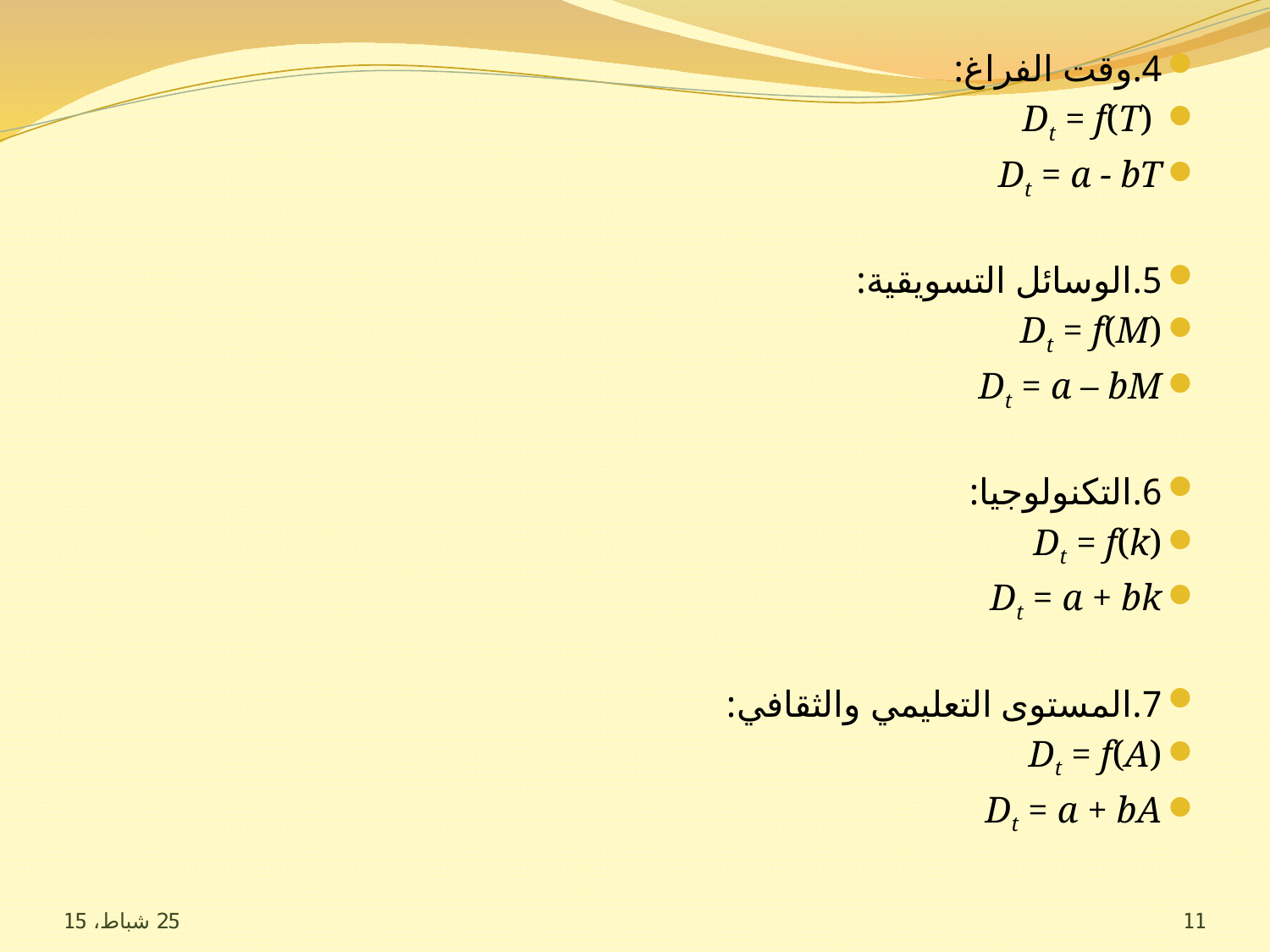

4.وقت الفراغ:
 Dt = f(T)
Dt = a - bT

5.الوسائل التسويقية:
Dt = f(M)
Dt = a – bM

6.التكنولوجيا:
Dt = f(k)
Dt = a + bk

7.المستوى التعليمي والثقافي:
Dt = f(A)
Dt = a + bA
25 شباط، 15
11